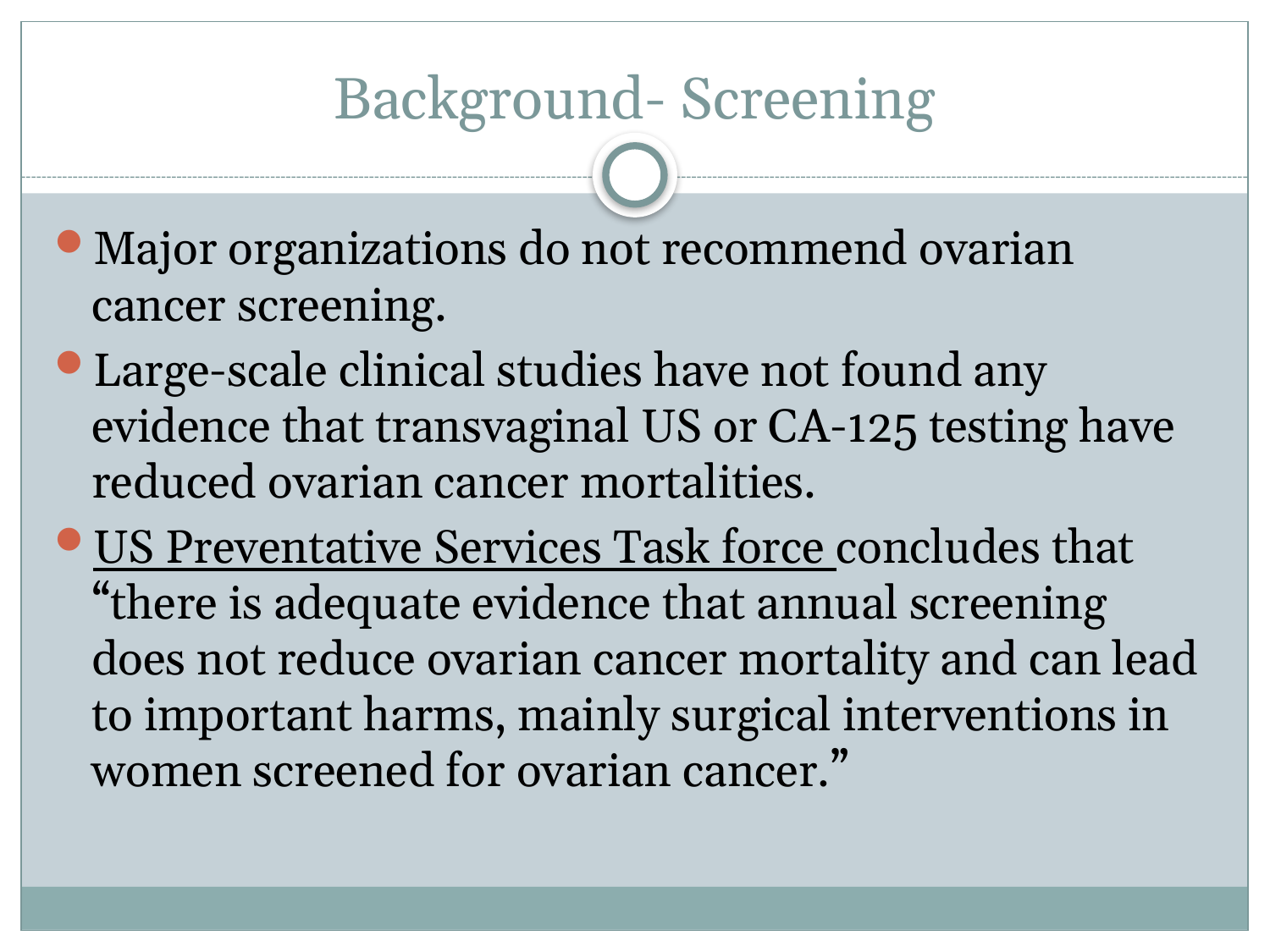

# Background- Screening
Major organizations do not recommend ovarian cancer screening.
Large-scale clinical studies have not found any evidence that transvaginal US or CA-125 testing have reduced ovarian cancer mortalities.
US Preventative Services Task force concludes that “there is adequate evidence that annual screening does not reduce ovarian cancer mortality and can lead to important harms, mainly surgical interventions in women screened for ovarian cancer.”